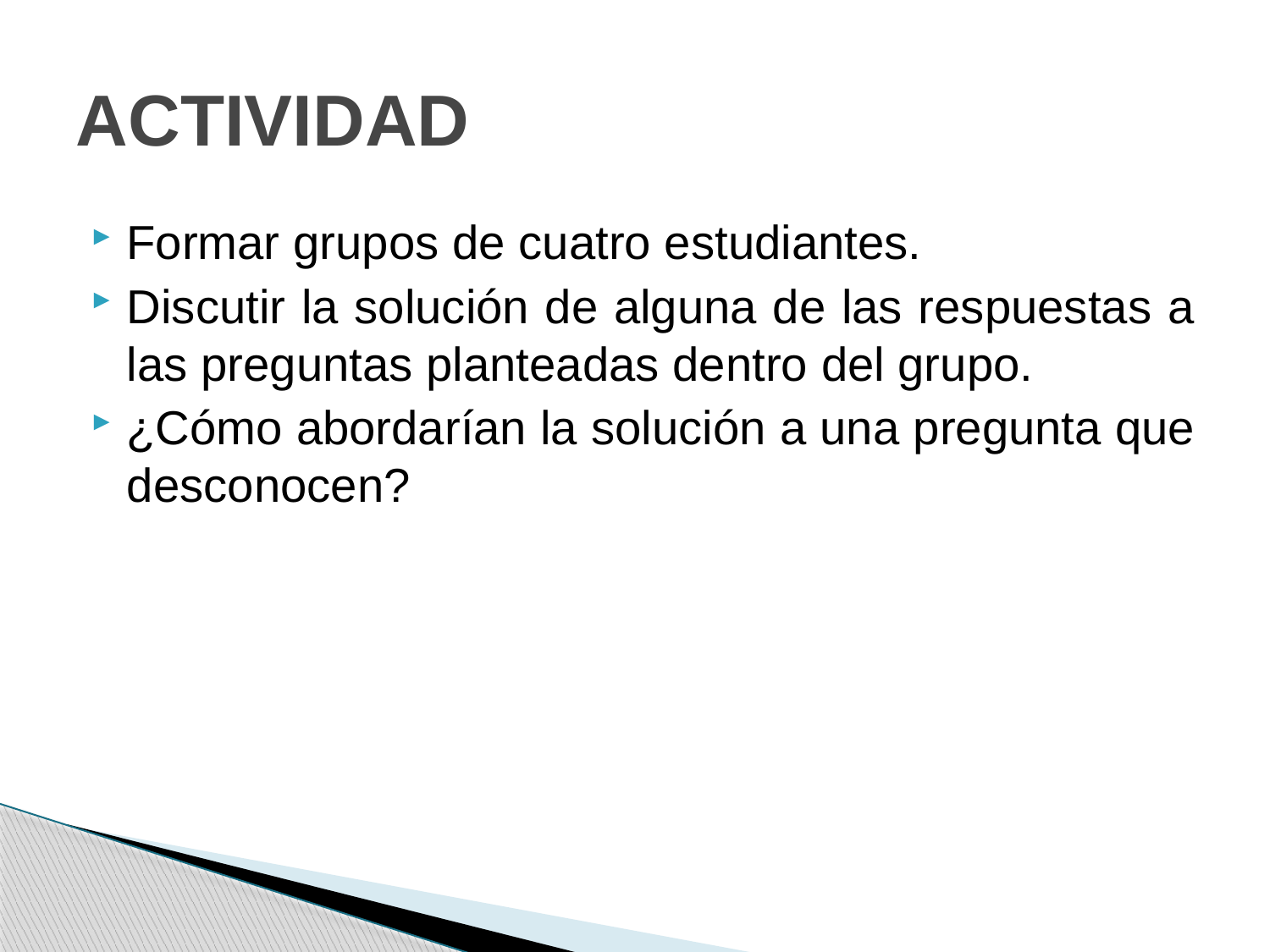

# ACTIVIDAD
Formar grupos de cuatro estudiantes.
Discutir la solución de alguna de las respuestas a las preguntas planteadas dentro del grupo.
¿Cómo abordarían la solución a una pregunta que desconocen?